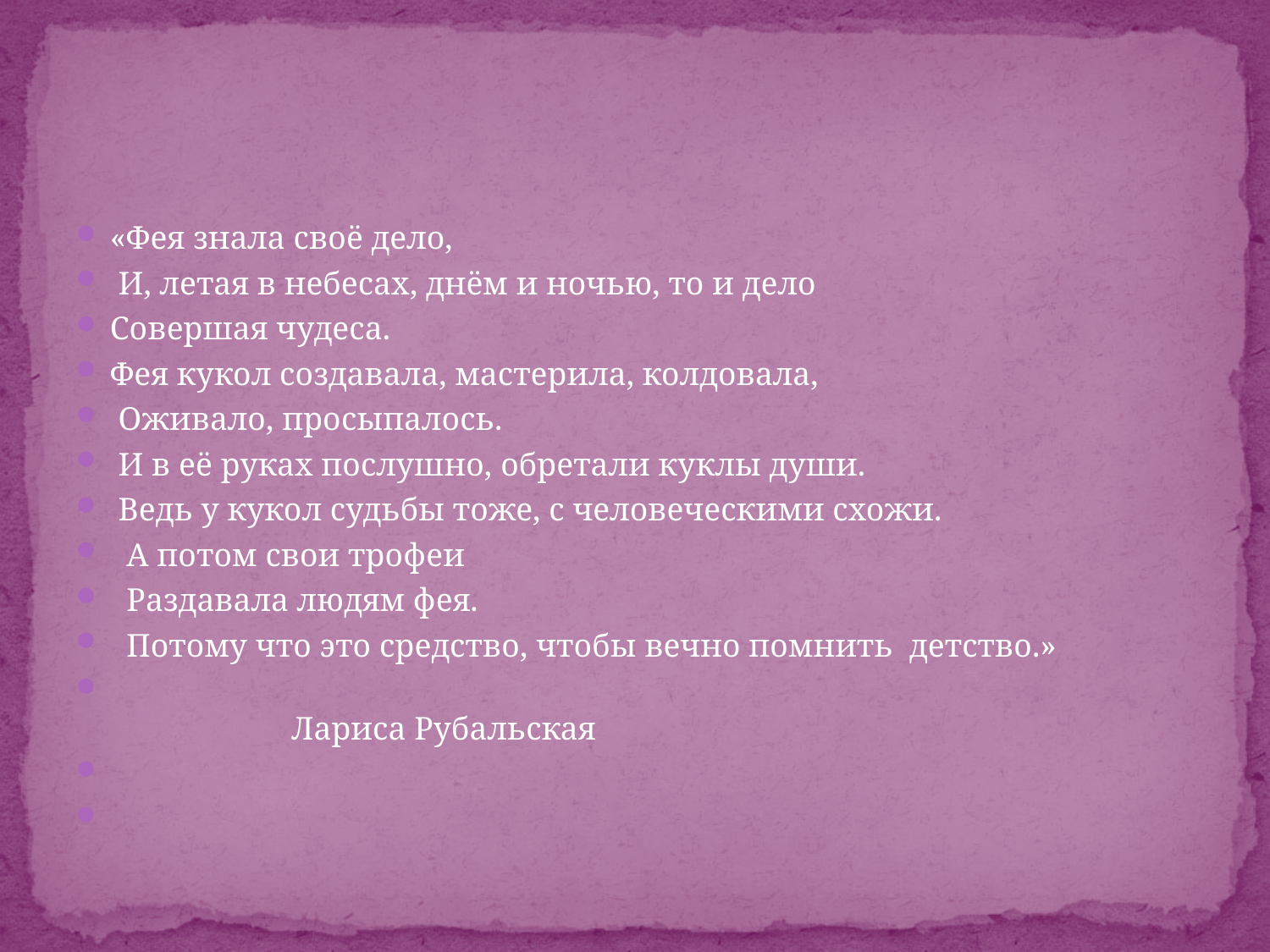

#
«Фея знала своё дело,
 И, летая в небесах, днём и ночью, то и дело
Совершая чудеса.
Фея кукол создавала, мастерила, колдовала,
 Оживало, просыпалось.
 И в её руках послушно, обретали куклы души.
 Ведь у кукол судьбы тоже, с человеческими схожи.
  А потом свои трофеи
  Раздавала людям фея.
  Потому что это средство, чтобы вечно помнить  детство.»
                                                                                                                                                          Лариса Рубальская